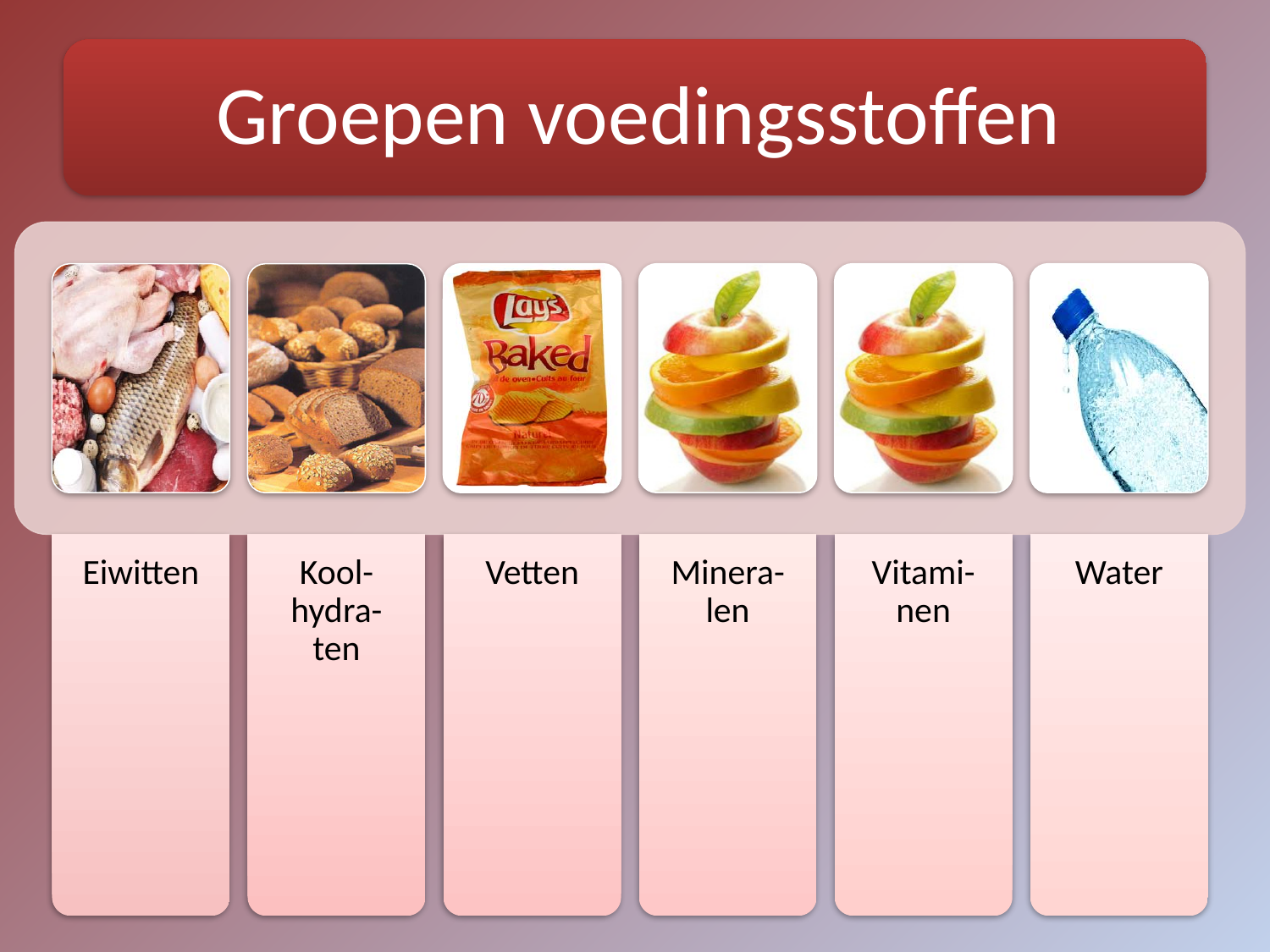

Groepen voedingsstoffen
Eiwitten
Kool-hydra-ten
Vetten
Minera-len
Vitami-nen
Water